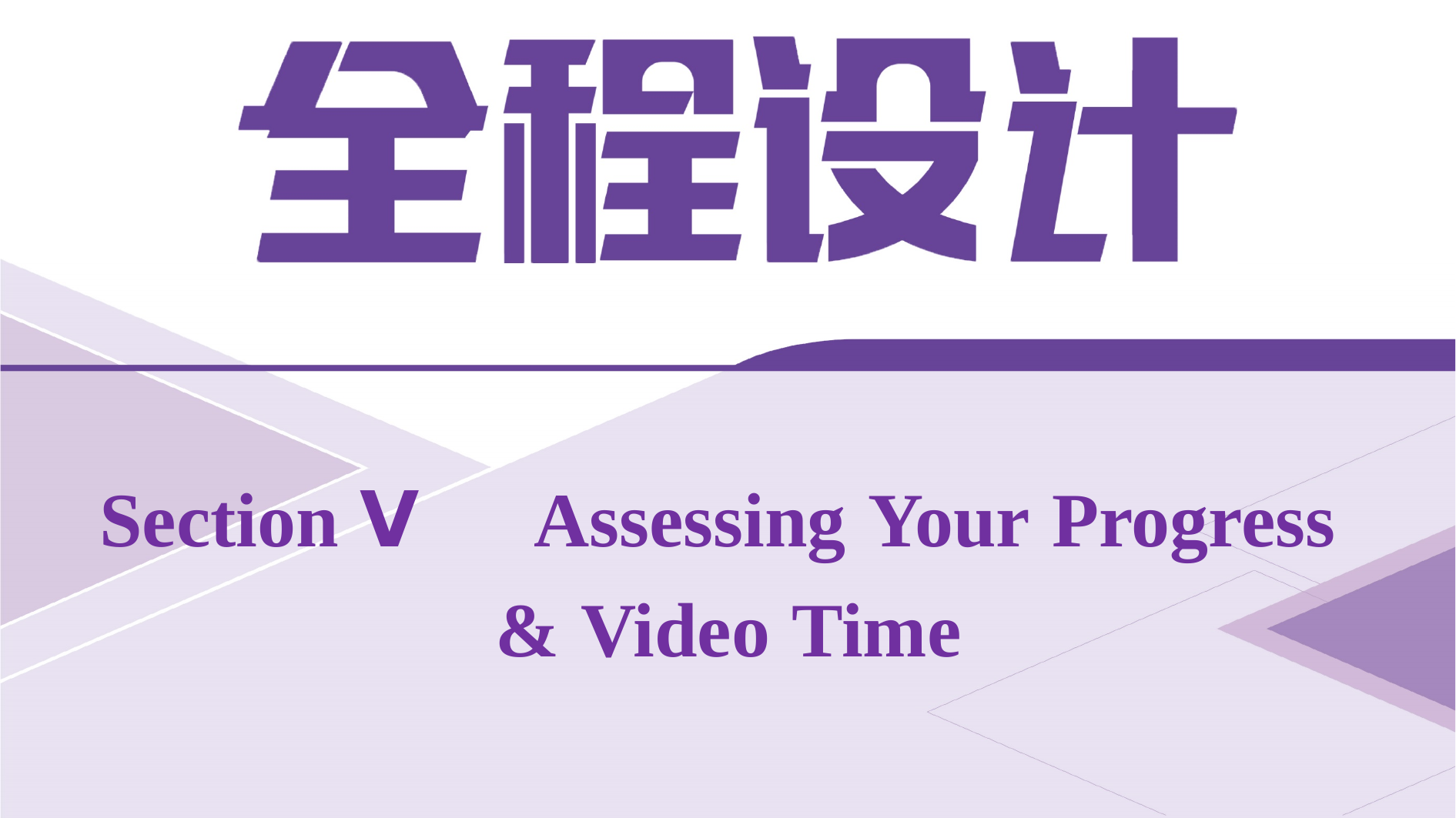

Section Ⅴ　Assessing Your Progress
& Video Time